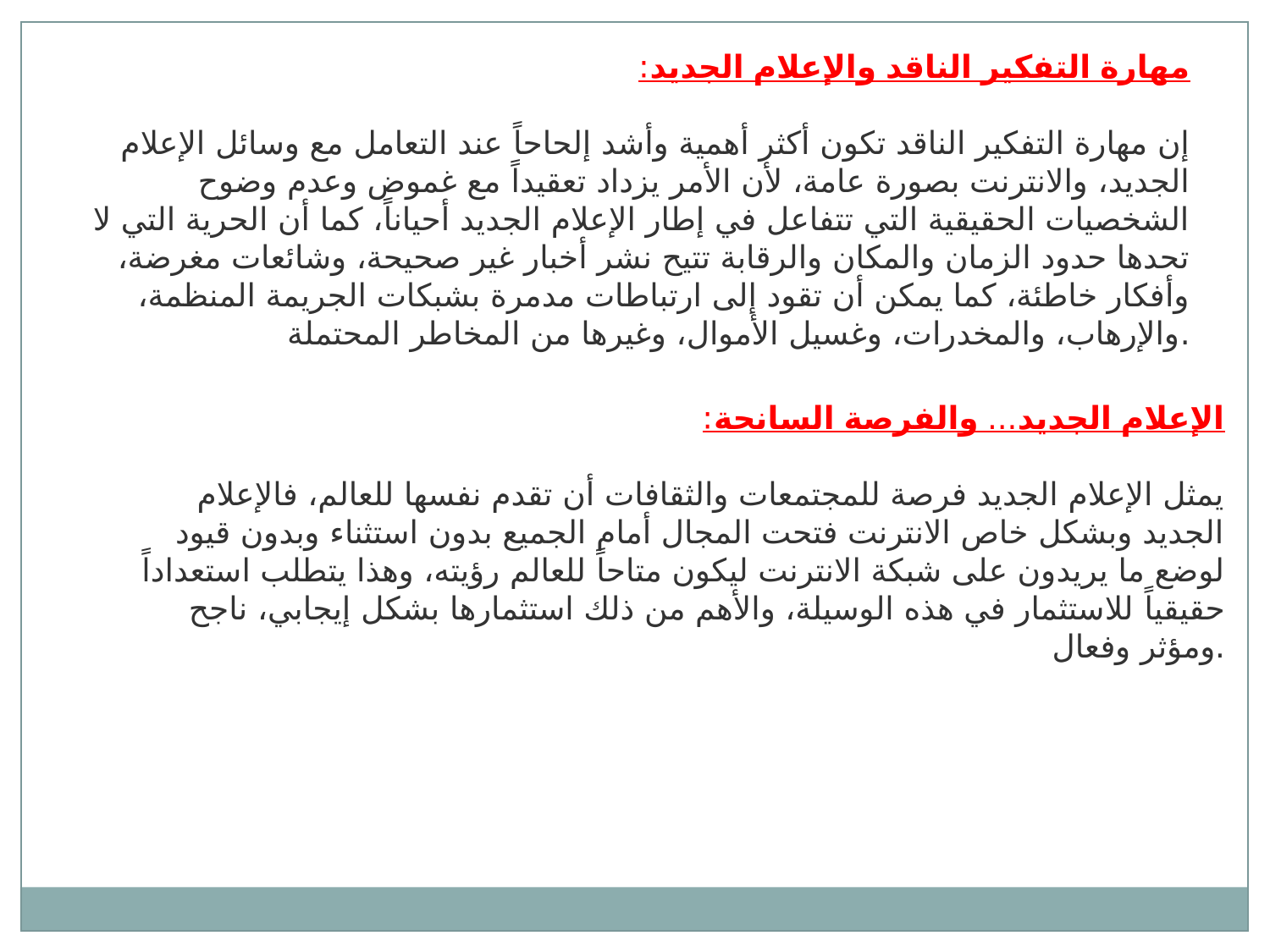

مهارة التفكير الناقد والإعلام الجديد:

إن مهارة التفكير الناقد تكون أكثر أهمية وأشد إلحاحاً عند التعامل مع وسائل الإعلام الجديد، والانترنت بصورة عامة، لأن الأمر يزداد تعقيداً مع غموض وعدم وضوح الشخصيات الحقيقية التي تتفاعل في إطار الإعلام الجديد أحياناً، كما أن الحرية التي لا تحدها حدود الزمان والمكان والرقابة تتيح نشر أخبار غير صحيحة، وشائعات مغرضة، وأفكار خاطئة، كما يمكن أن تقود إلى ارتباطات مدمرة بشبكات الجريمة المنظمة، والإرهاب، والمخدرات، وغسيل الأموال، وغيرها من المخاطر المحتملة.
الإعلام الجديد... والفرصة السانحة:

يمثل الإعلام الجديد فرصة للمجتمعات والثقافات أن تقدم نفسها للعالم، فالإعلام الجديد وبشكل خاص الانترنت فتحت المجال أمام الجميع بدون استثناء وبدون قيود لوضع ما يريدون على شبكة الانترنت ليكون متاحاً للعالم رؤيته، وهذا يتطلب استعداداً حقيقياً للاستثمار في هذه الوسيلة، والأهم من ذلك استثمارها بشكل إيجابي، ناجح ومؤثر وفعال.